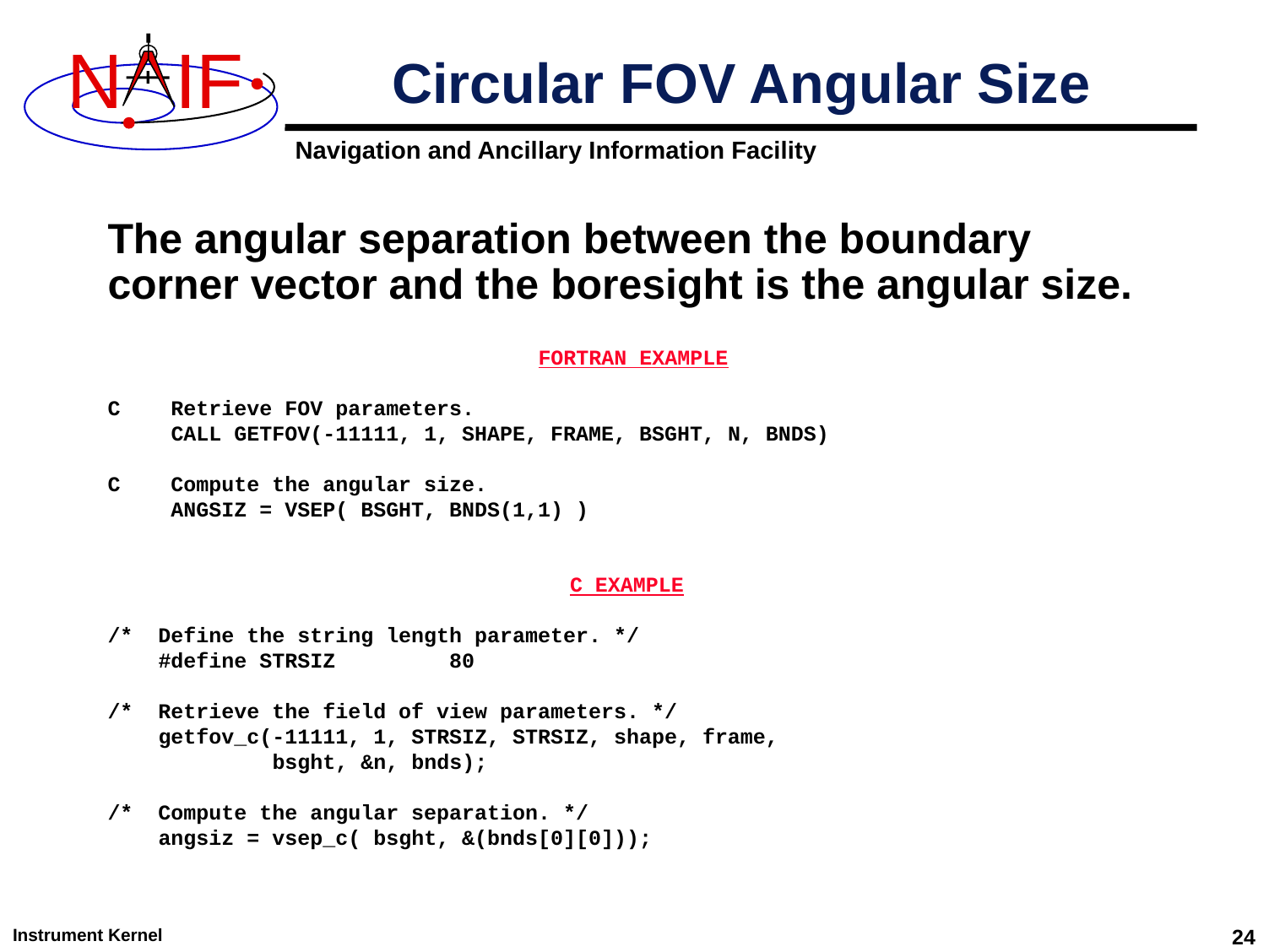

# Circular FOV Angular Size
The angular separation between the boundary corner vector and the boresight is the angular size.
FORTRAN EXAMPLE

C    Retrieve FOV parameters.
     CALL GETFOV(-11111, 1, SHAPE, FRAME, BSGHT, N, BNDS)
C    Compute the angular size.
     ANGSIZ = VSEP( BSGHT, BNDS(1,1) )

C EXAMPLE

/*  Define the string length parameter. */
    #define STRSIZ         80

/*  Retrieve the field of view parameters. */
    getfov_c(-11111, 1, STRSIZ, STRSIZ, shape, frame,
             bsght, &n, bnds);

/*  Compute the angular separation. */
    angsiz = vsep_c( bsght, &(bnds[0][0]));
Instrument Kernel
24